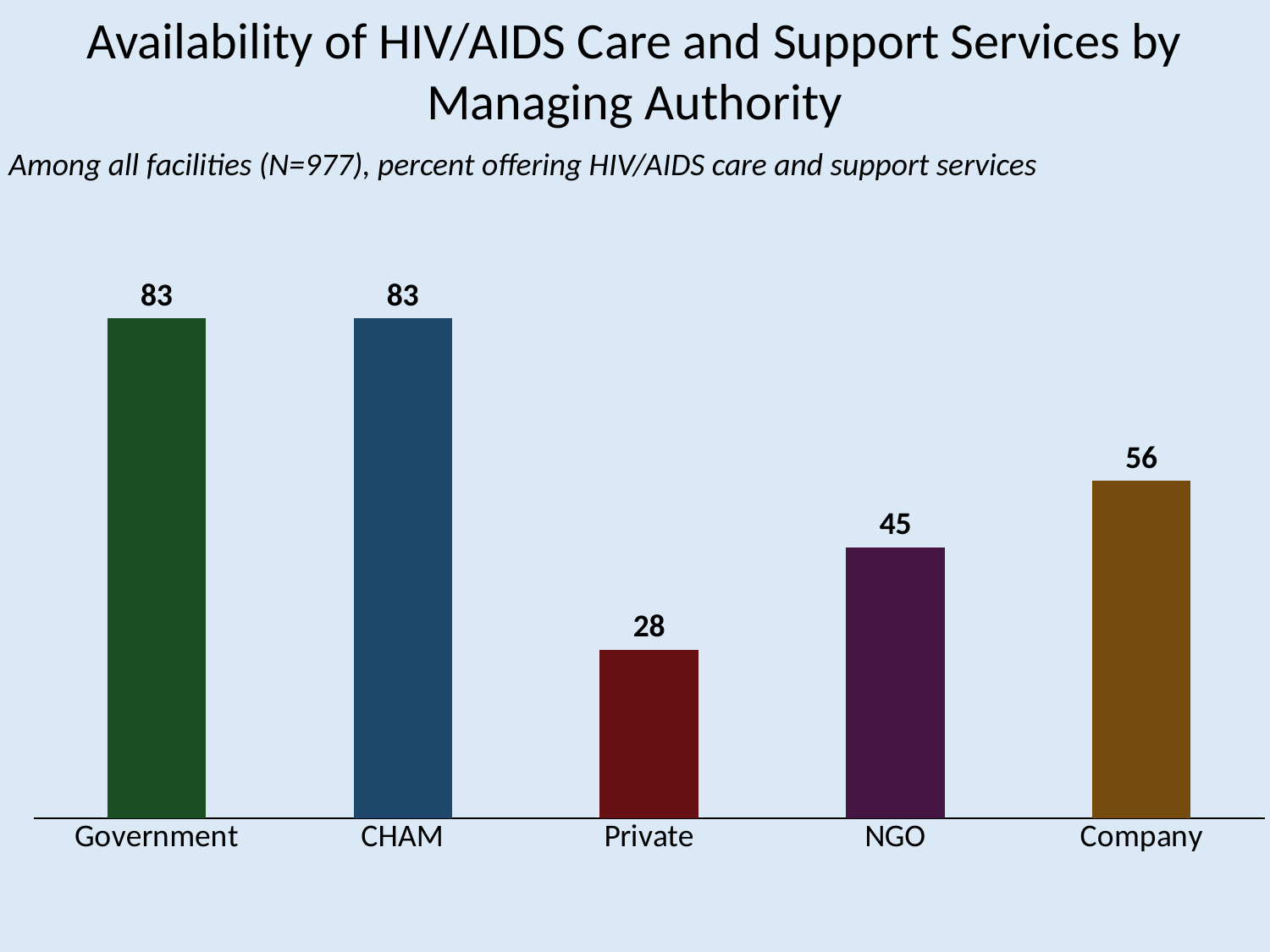

Availability of HIV/AIDS Care and Support Services by Managing Authority
Among all facilities (N=977), percent offering HIV/AIDS care and support services

### Chart

| Category | HIV testing system |
|---|---|
| Government | 83.0 |
| CHAM | 83.0 |
| Private | 28.0 |
| NGO | 45.0 |
| Company | 56.0 |